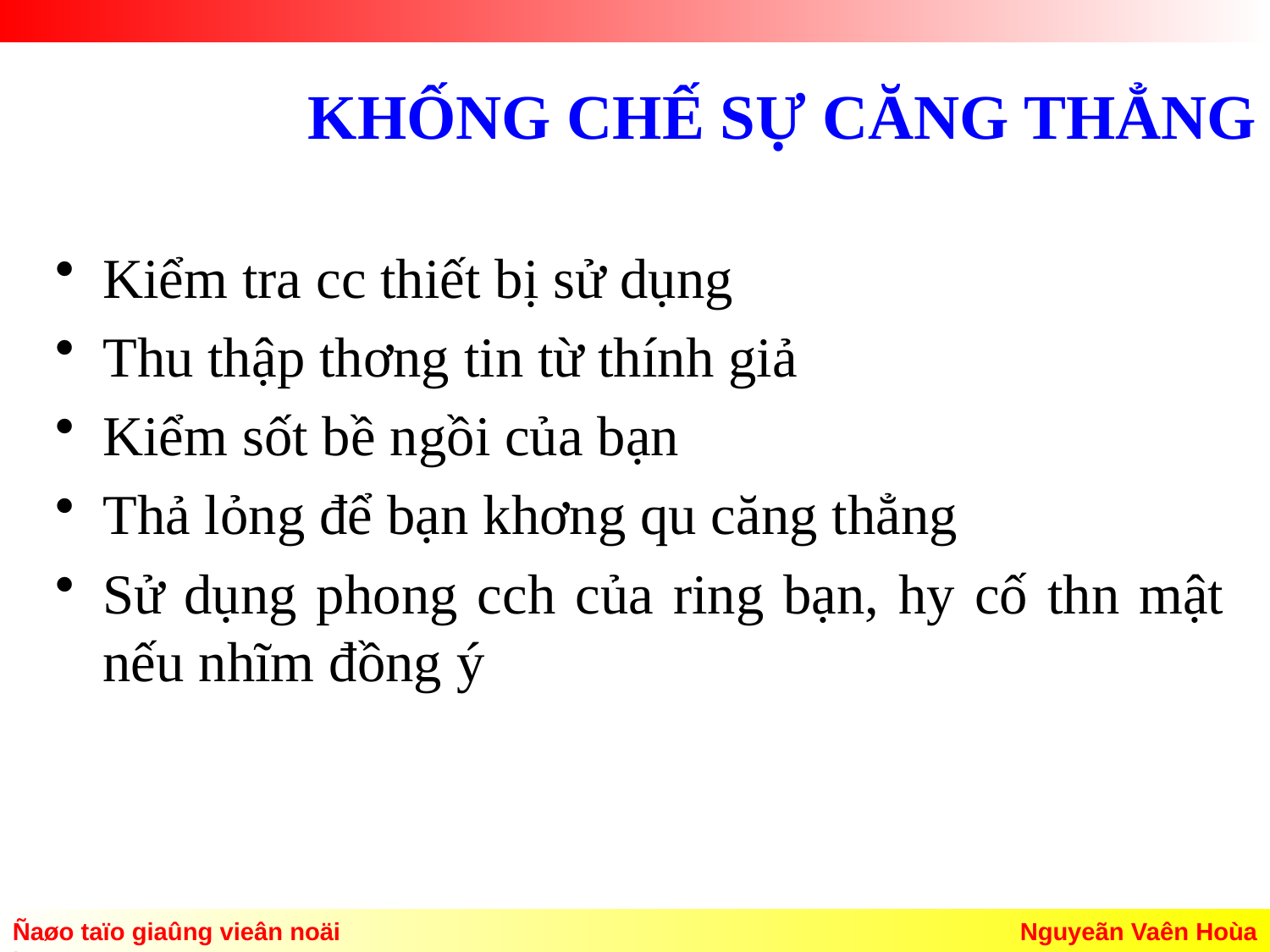

# KHỐNG CHẾ SỰ CĂNG THẲNG
Kiểm tra cc thiết bị sử dụng
Thu thập thơng tin từ thính giả
Kiểm sốt bề ngồi của bạn
Thả lỏng để bạn khơng qu căng thẳng
Sử dụng phong cch của ring bạn, hy cố thn mật nếu nhĩm đồng ý